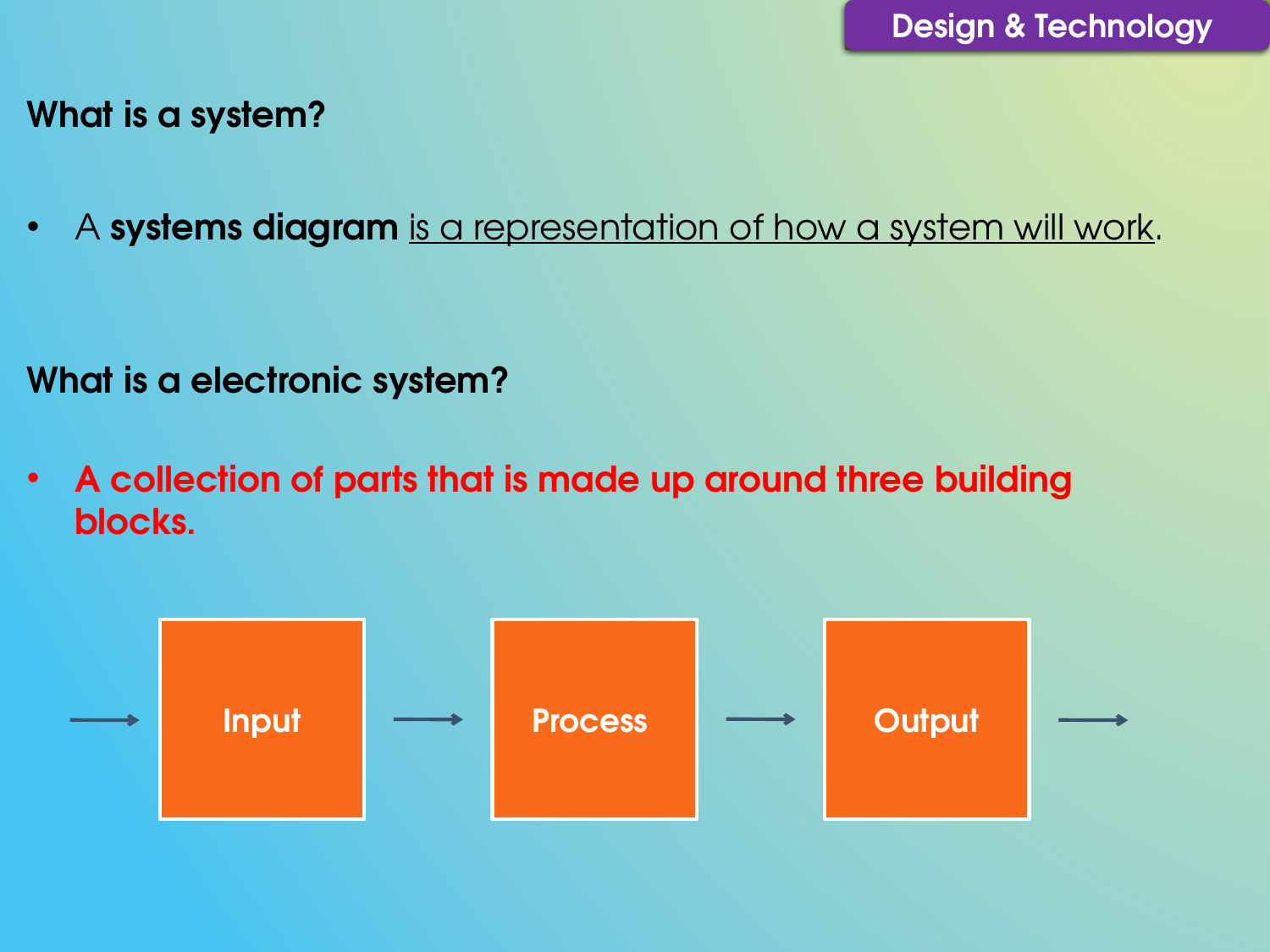

What is a system?

A systems diagram is a representation of how a system will work.

What is a electronic system?
A collection of parts that is made up around three building blocks.

Input
Process
Output